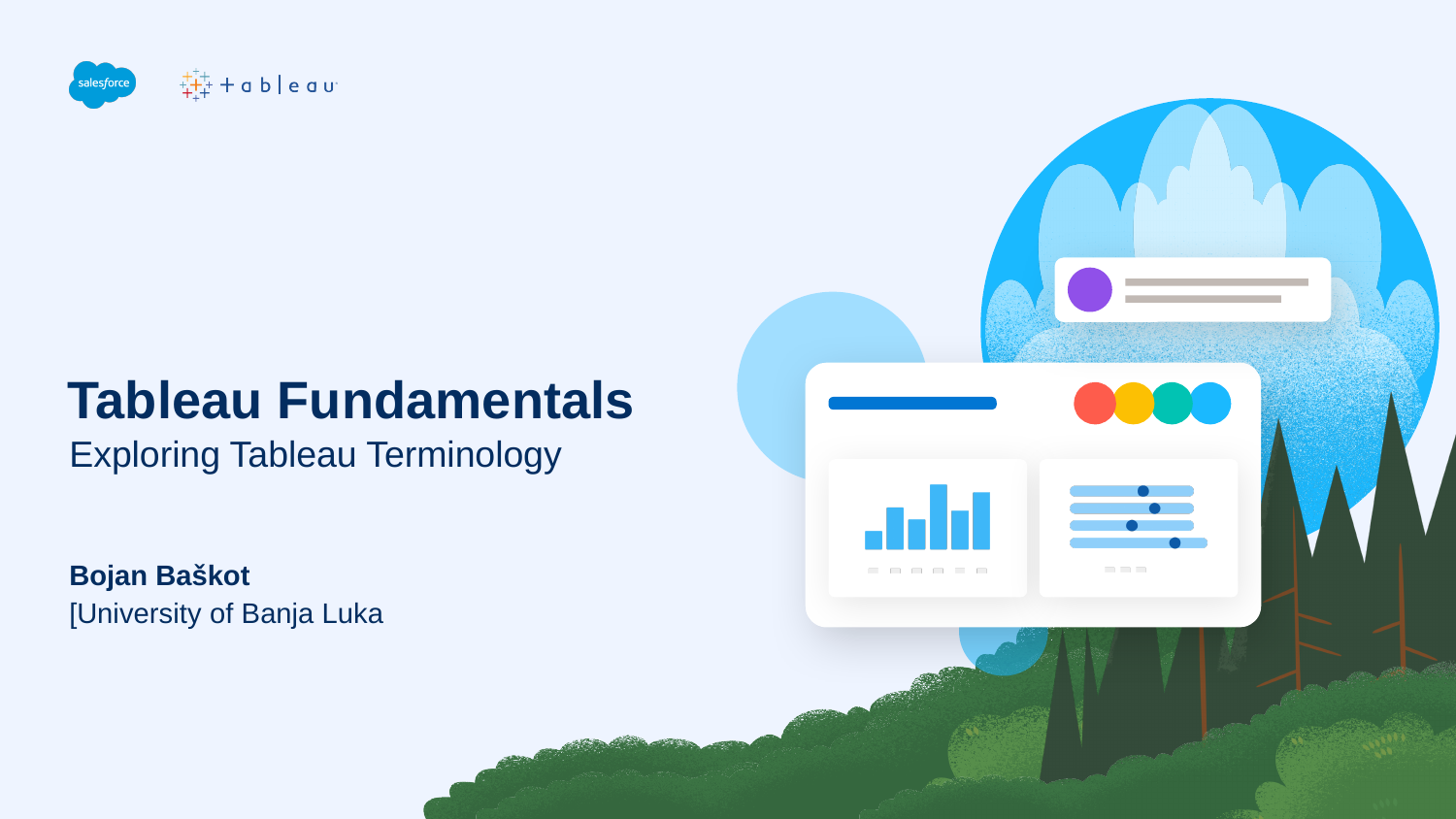

# Tableau Fundamentals
Exploring Tableau Terminology
Bojan Baškot
[University of Banja Luka